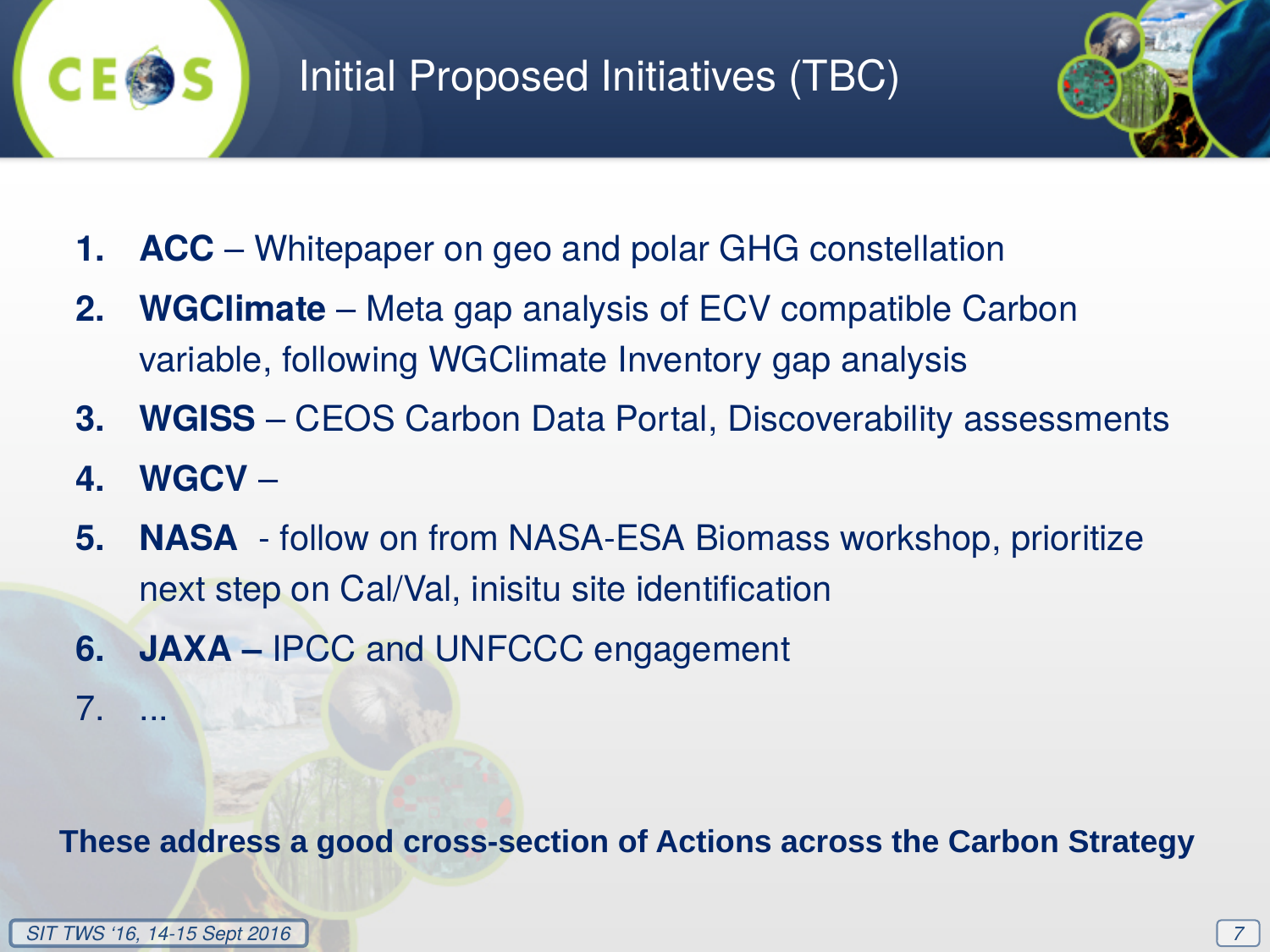

Initial Proposed Initiatives (TBC)
ACC – Whitepaper on geo and polar GHG constellation
WGClimate – Meta gap analysis of ECV compatible Carbon variable, following WGClimate Inventory gap analysis
WGISS – CEOS Carbon Data Portal, Discoverability assessments
WGCV –
NASA  - follow on from NASA-ESA Biomass workshop, prioritize next step on Cal/Val, inisitu site identification
JAXA – IPCC and UNFCCC engagement
...
These address a good cross-section of Actions across the Carbon Strategy
7